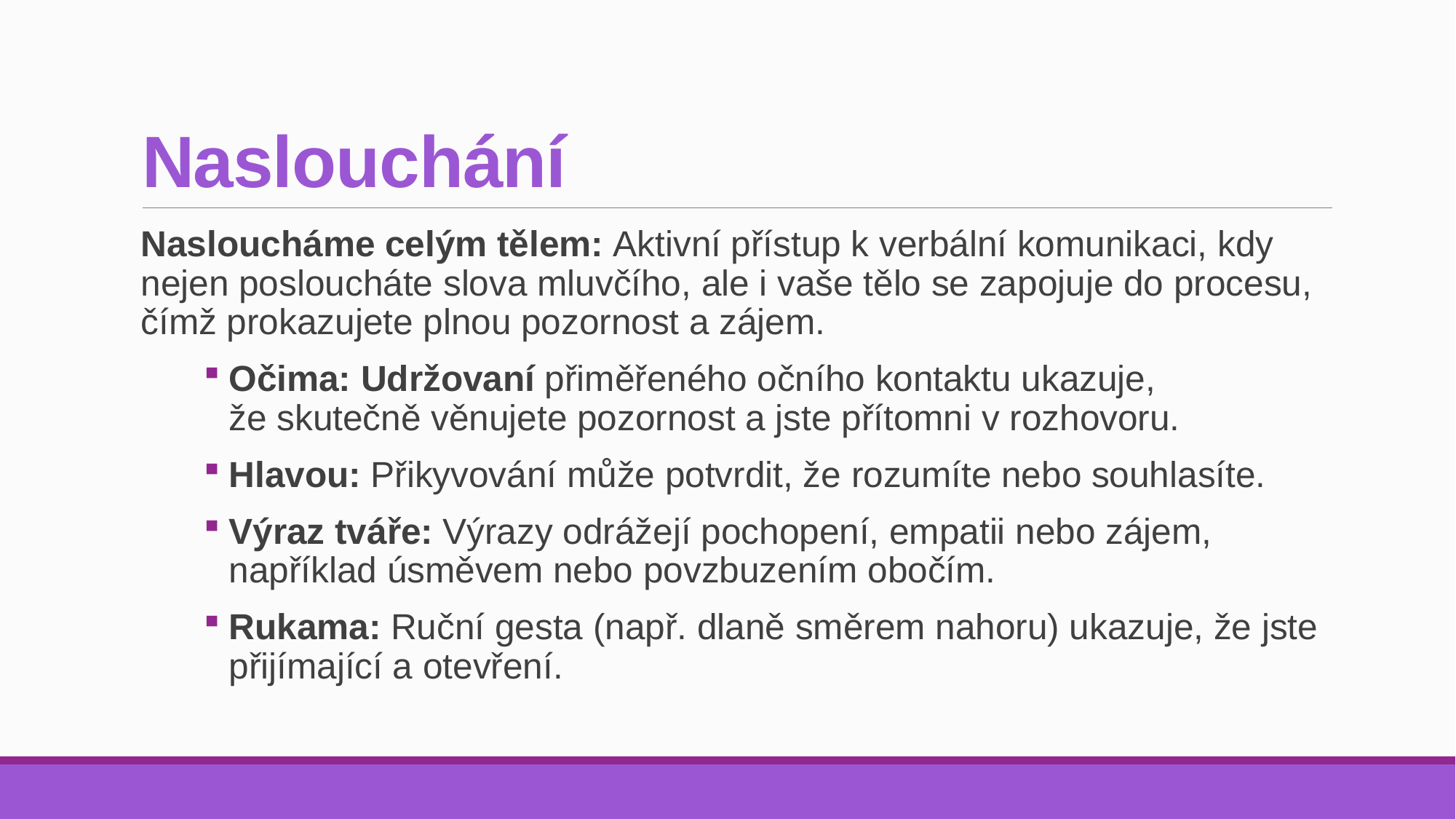

# Naslouchání
Nasloucháme celým tělem: Aktivní přístup k verbální komunikaci, kdy nejen posloucháte slova mluvčího, ale i vaše tělo se zapojuje do procesu, čímž prokazujete plnou pozornost a zájem.
Očima: Udržovaní přiměřeného očního kontaktu ukazuje,
že skutečně věnujete pozornost a jste přítomni v rozhovoru.
Hlavou: Přikyvování může potvrdit, že rozumíte nebo souhlasíte.
Výraz tváře: Výrazy odrážejí pochopení, empatii nebo zájem, například úsměvem nebo povzbuzením obočím.
Rukama: Ruční gesta (např. dlaně směrem nahoru) ukazuje, že jste přijímající a otevření.